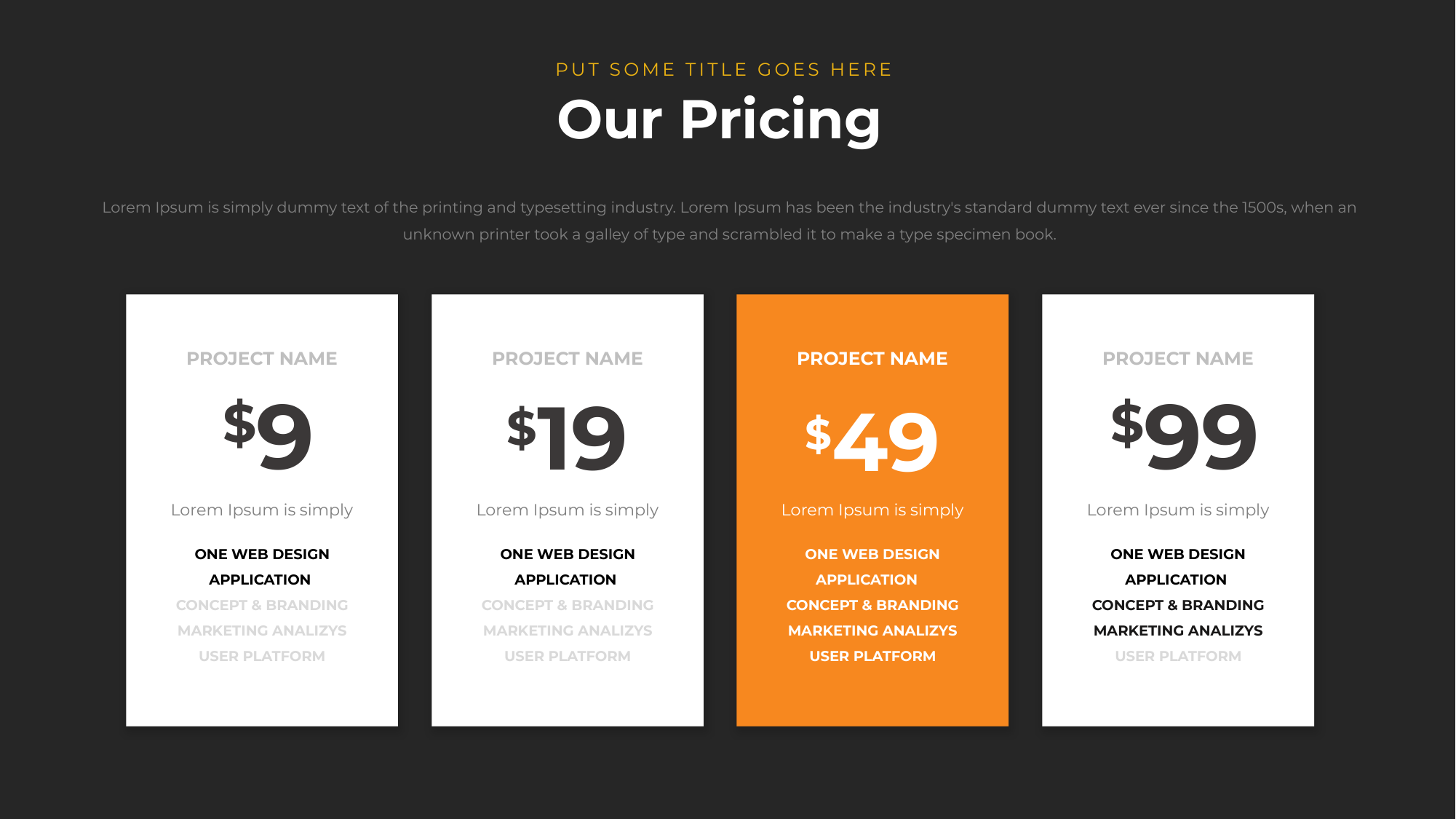

PUT SOME TITLE GOES HERE
Our Pricing
Lorem Ipsum is simply dummy text of the printing and typesetting industry. Lorem Ipsum has been the industry's standard dummy text ever since the 1500s, when an unknown printer took a galley of type and scrambled it to make a type specimen book.

PROJECT NAME
PROJECT NAME
PROJECT NAME
PROJECT NAME
$9
$19
$49
$99
Lorem Ipsum is simply
Lorem Ipsum is simply
Lorem Ipsum is simply
Lorem Ipsum is simply
ONE WEB DESIGN
APPLICATION
CONCEPT & BRANDING
MARKETING ANALIZYS
USER PLATFORM
ONE WEB DESIGN
APPLICATION
CONCEPT & BRANDING
MARKETING ANALIZYS
USER PLATFORM
ONE WEB DESIGN
APPLICATION
CONCEPT & BRANDING
MARKETING ANALIZYS
USER PLATFORM
ONE WEB DESIGN
APPLICATION
CONCEPT & BRANDING
MARKETING ANALIZYS
USER PLATFORM